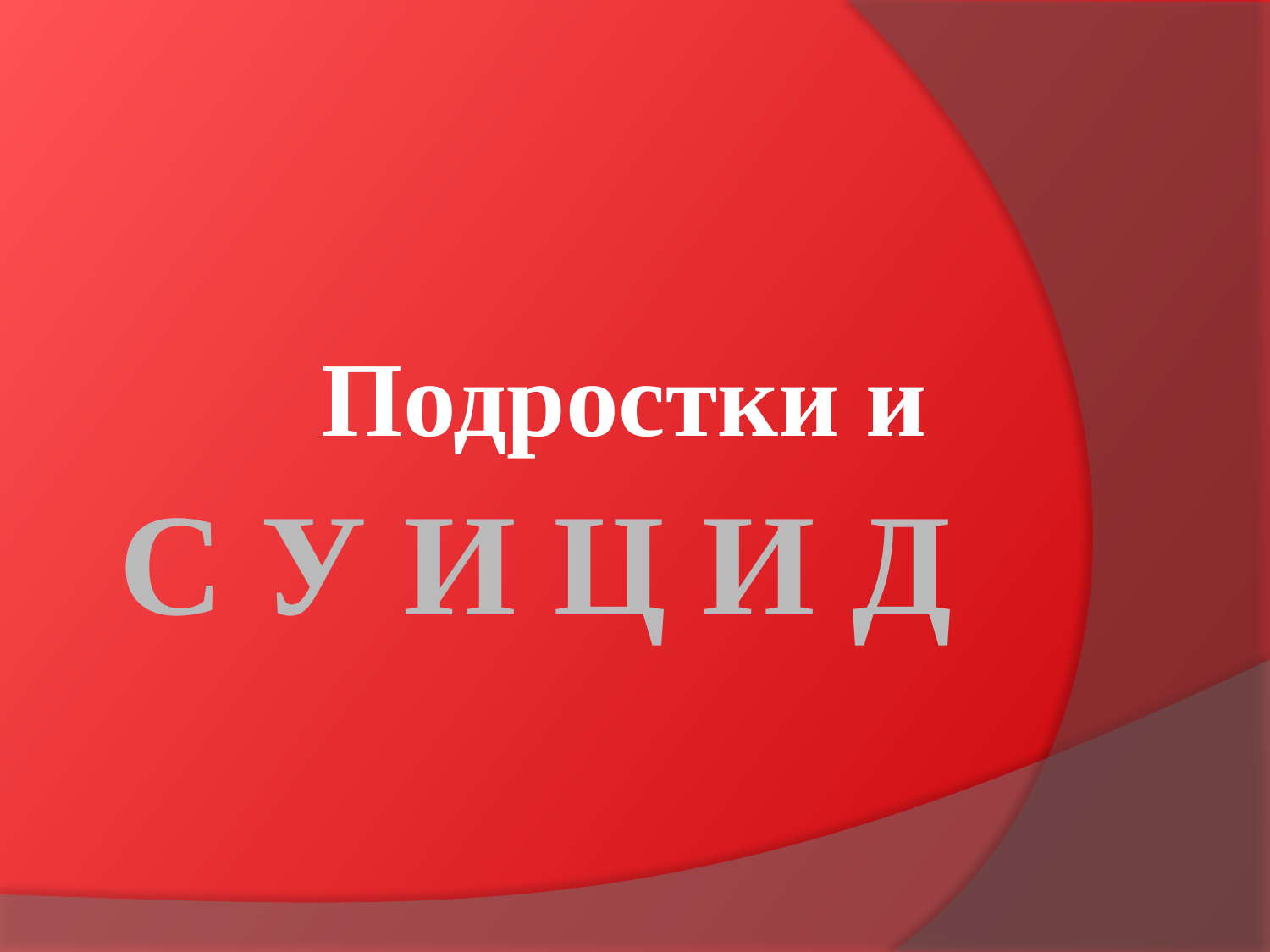

Подростки и
# С У И Ц И Д